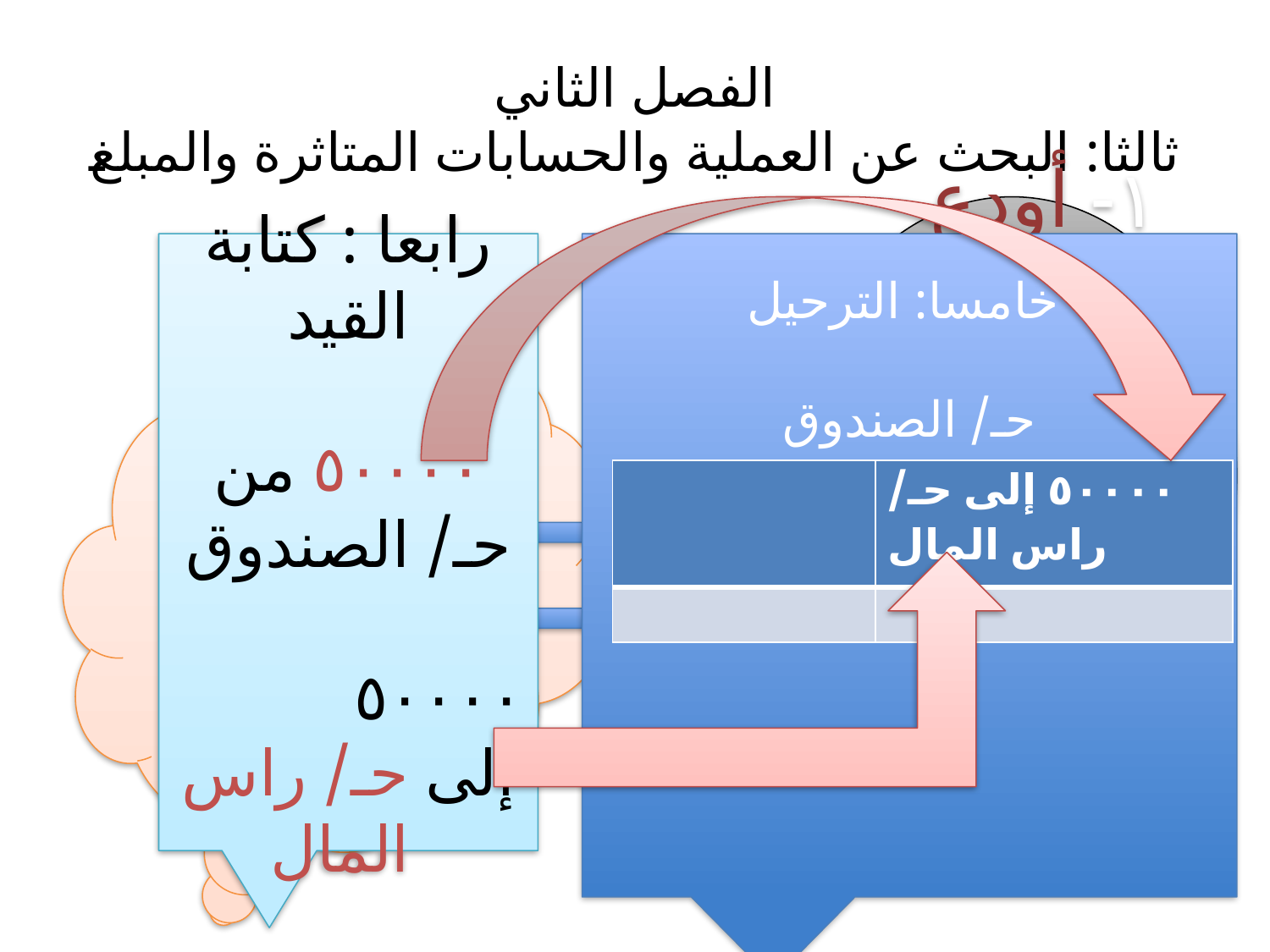

# الفصل الثاني ثالثا: البحث عن العملية والحسابات المتاثرة والمبلغ

١- أودع
٥٠٠٠٠
 الصندوق
 راس المال
رابعا : كتابة القيد

٥٠٠٠٠ من حـ/ الصندوق

          ٥٠٠٠٠  إلى حـ/ راس المال
خامسا: الترحيل

حـ/ الصندوق

اصل /+/مدين
حق ملكية/+/دائن
|  | ٥٠٠٠٠ إلى حـ/ راس المال |
| --- | --- |
|  |  |